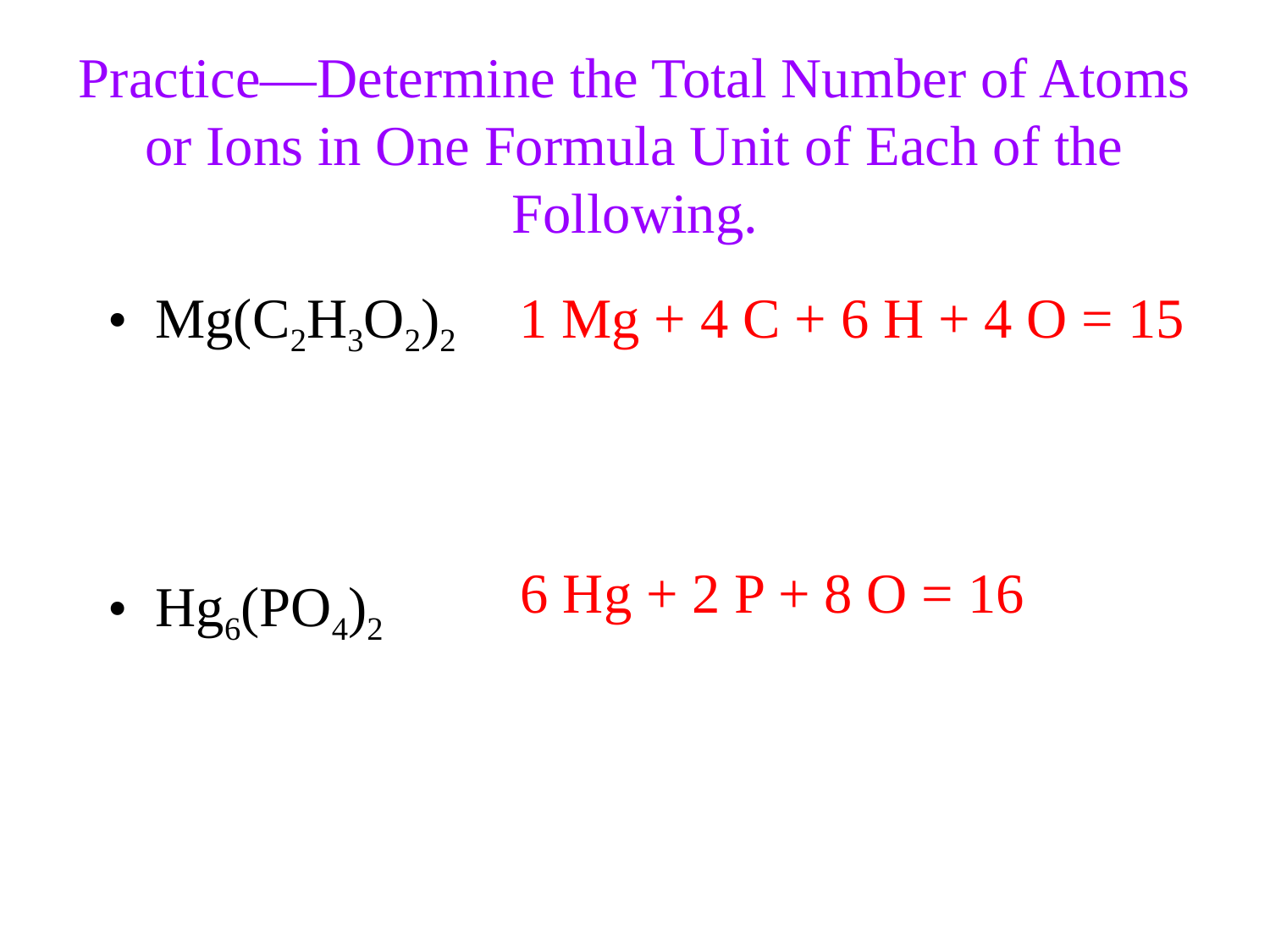

Practice—Determine the Total Number of Atoms or Ions in One Formula Unit of Each of the Following.
Mg(C2H3O2)2
Hg6(PO4)2
1 Mg + 4 C + 6 H + 4 O = 15
6 Hg + 2 P + 8 O = 16